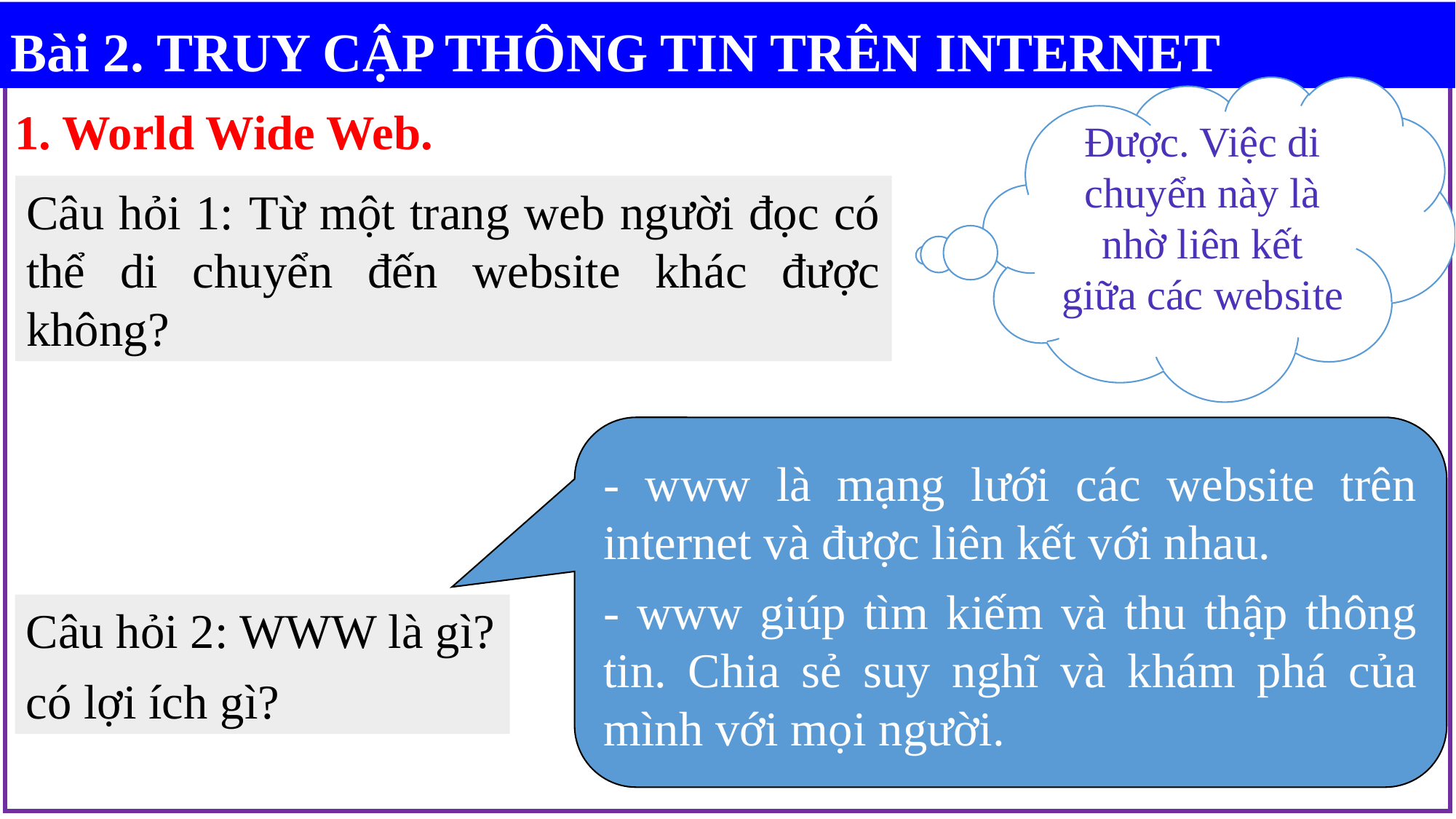

Bài 2. TRUY CẬP THÔNG TIN TRÊN INTERNET
Được. Việc di chuyển này là nhờ liên kết giữa các website

1. World Wide Web.

Câu hỏi 1: Từ một trang web người đọc có thể di chuyển đến website khác được không?

- www là mạng lưới các website trên internet và được liên kết với nhau.
- www giúp tìm kiếm và thu thập thông tin. Chia sẻ suy nghĩ và khám phá của mình với mọi người.

Câu hỏi 2: WWW là gì?
có lợi ích gì?